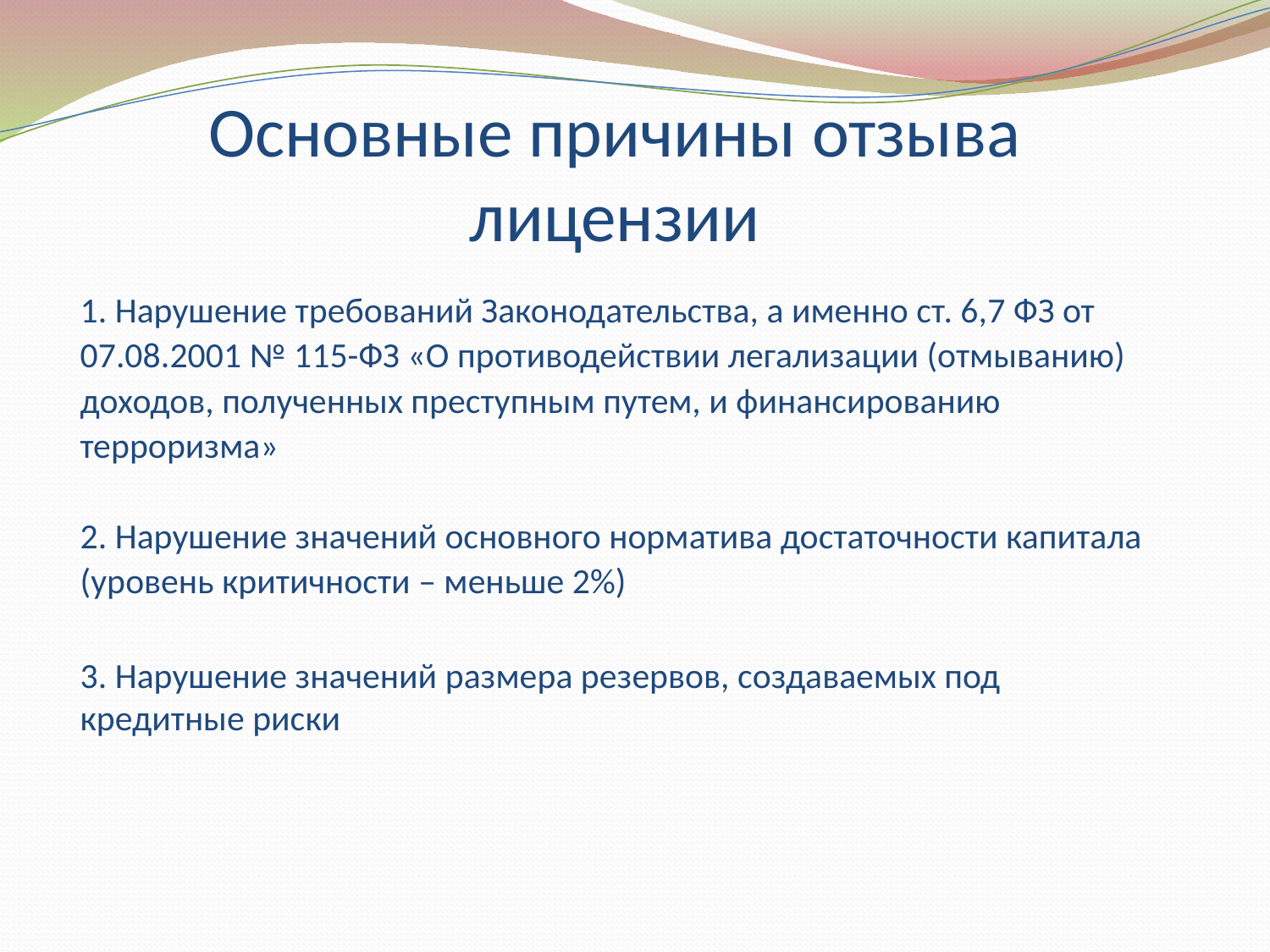

# Основные причины отзыва лицензии
1. Нарушение требований Законодательства, а именно ст. 6,7 ФЗ от
07.08.2001 № 115-ФЗ «О противодействии легализации (отмыванию)
доходов, полученных преступным путем, и финансированию
терроризма»

2. Нарушение значений основного норматива достаточности капитала
(уровень критичности – меньше 2%)

3. Нарушение значений размера резервов, создаваемых под кредитные риски